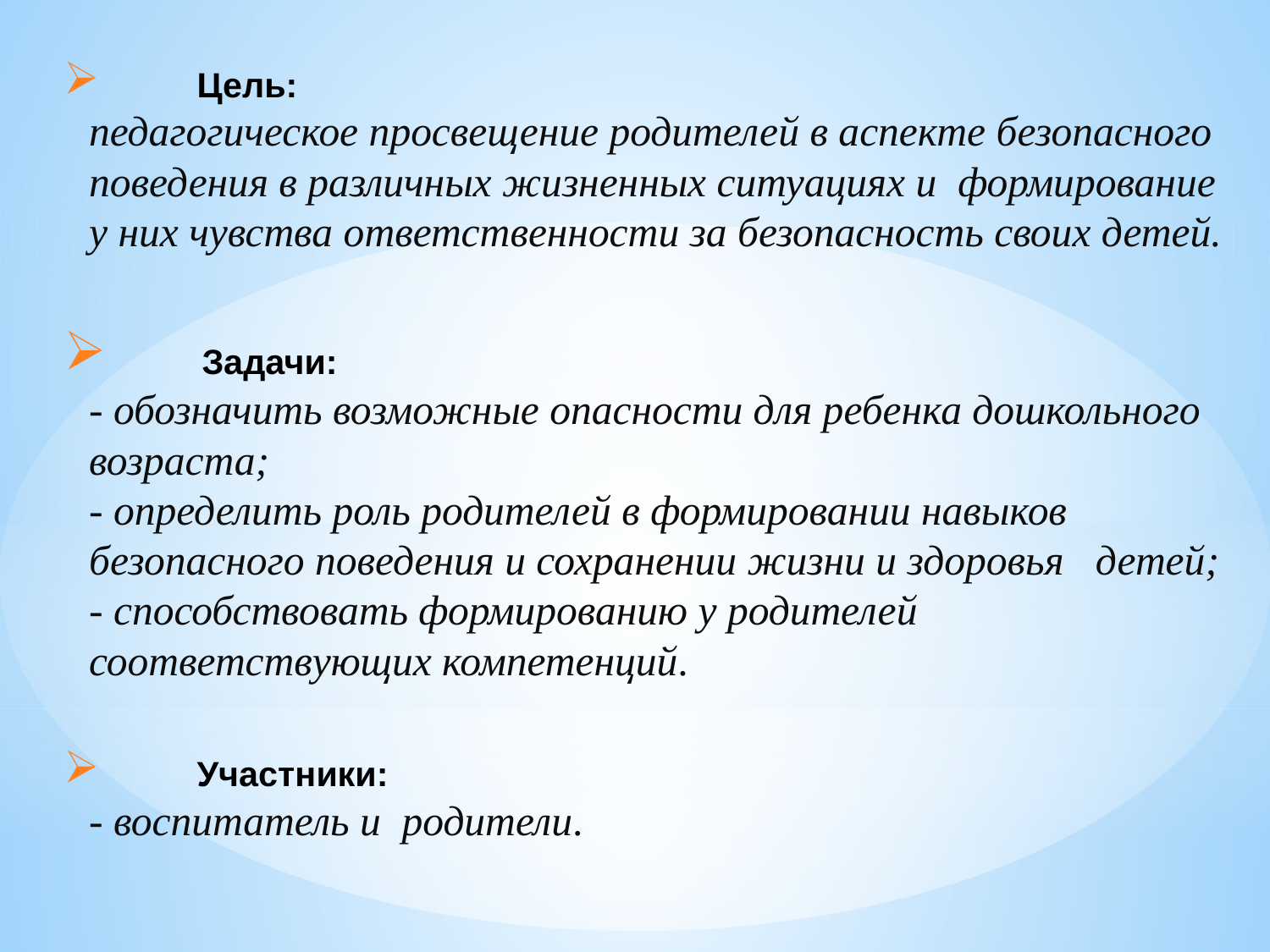

Цель:
педагогическое просвещение родителей в аспекте безопасного поведения в различных жизненных ситуациях и  формирование у них чувства ответственности за безопасность своих детей.

         Задачи:
- обозначить возможные опасности для ребенка дошкольного возраста;
- определить роль родителей в формировании навыков безопасного поведения и сохранении жизни и здоровья   детей;
- способствовать формированию у родителей соответствующих компетенций.

          Участники:
- воспитатель и  родители.